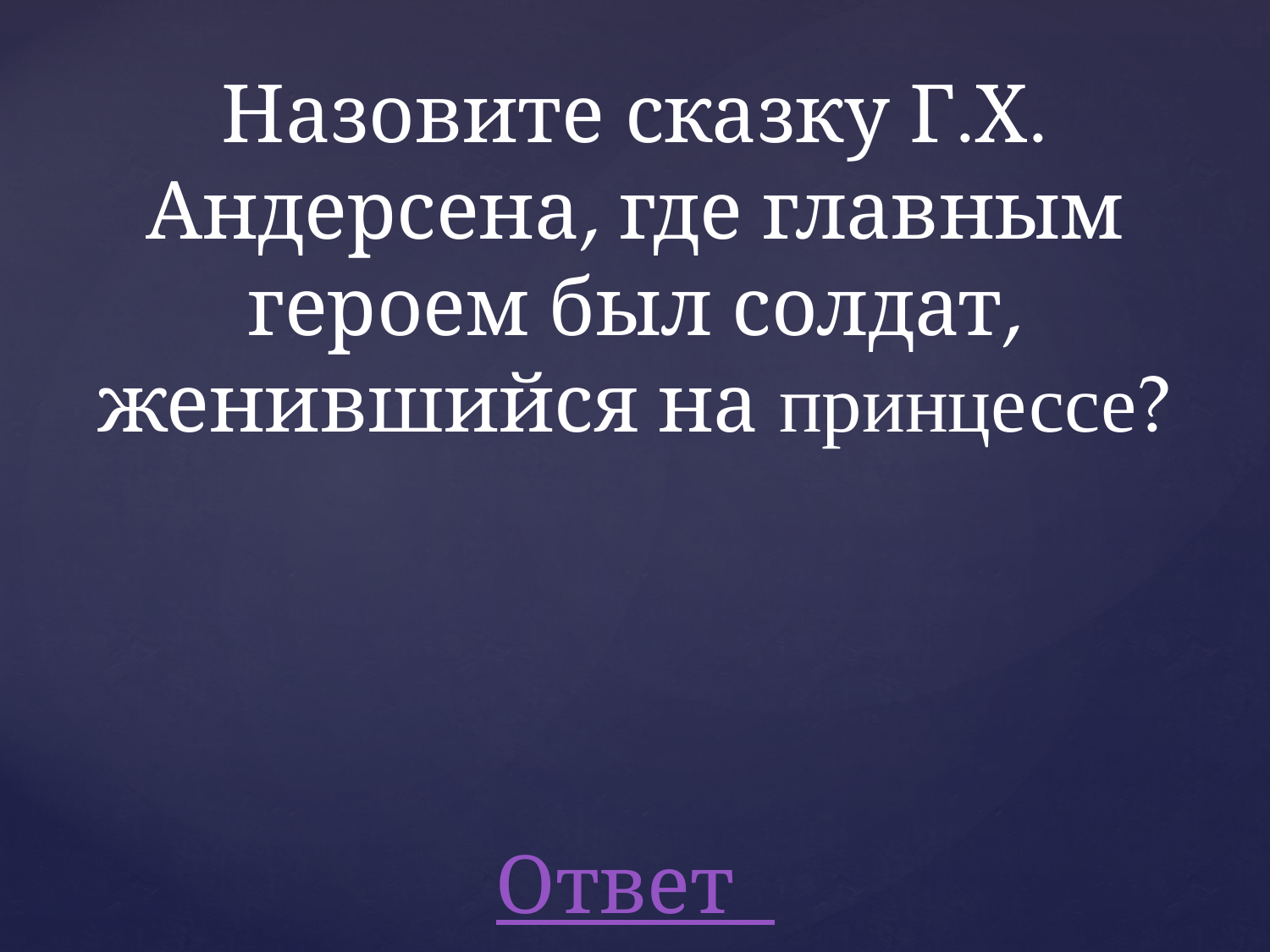

# Назовите сказку Г.Х. Андерсена, где главным героем был солдат, женившийся на принцессе? Ответ